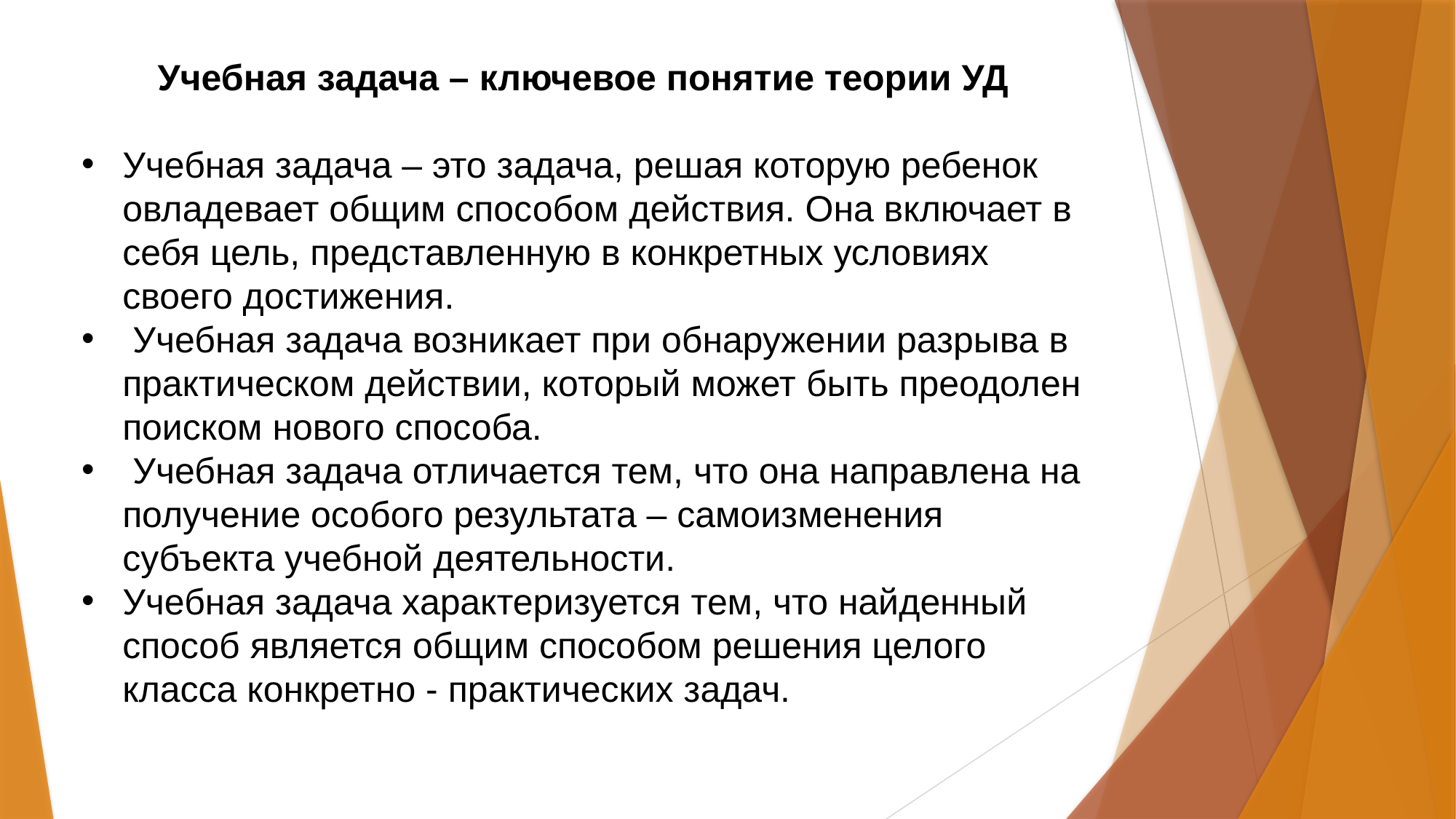

Учебная задача – ключевое понятие теории УД

Учебная задача – это задача, решая которую ребенок овладевает общим способом действия. Она включает в себя цель, представленную в конкретных условиях своего достижения.
 Учебная задача возникает при обнаружении разрыва в практическом действии, который может быть преодолен поиском нового способа.
 Учебная задача отличается тем, что она направлена на получение особого результата – самоизменения субъекта учебной деятельности.
Учебная задача характеризуется тем, что найденный способ является общим способом решения целого класса конкретно - практических задач.